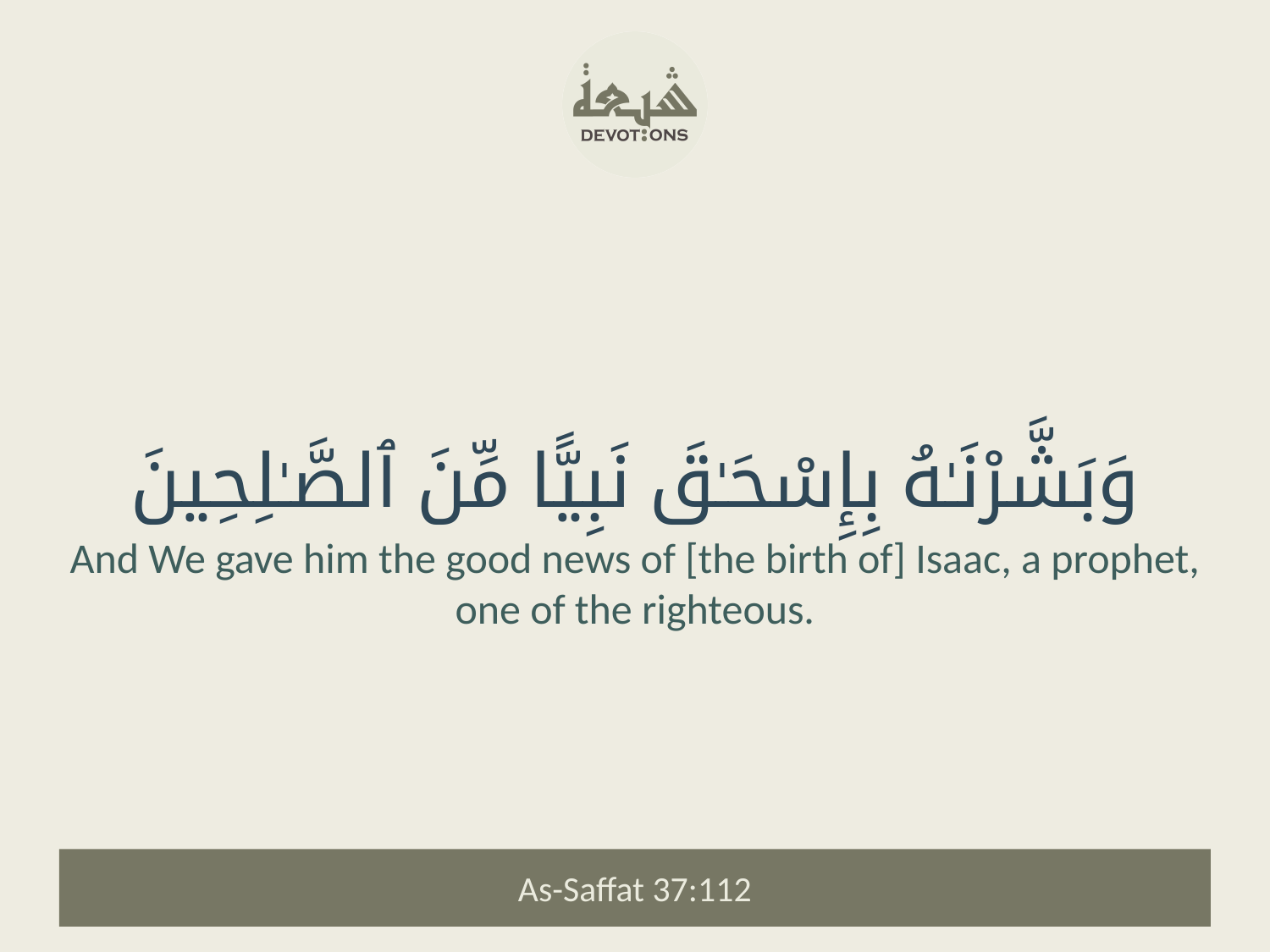

وَبَشَّرْنَـٰهُ بِإِسْحَـٰقَ نَبِيًّا مِّنَ ٱلصَّـٰلِحِينَ
And We gave him the good news of [the birth of] Isaac, a prophet, one of the righteous.
As-Saffat 37:112